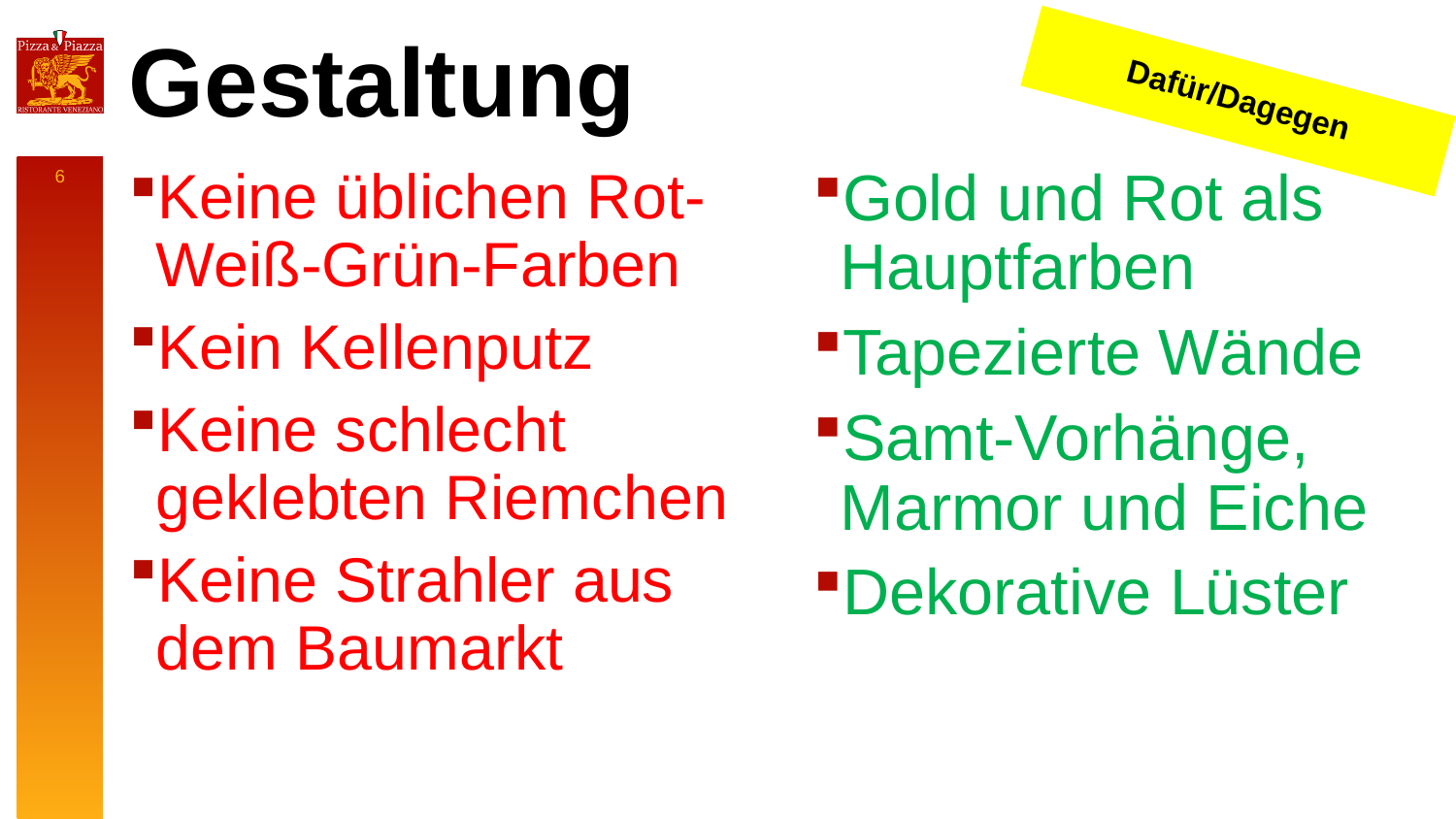

# Gestaltung
Dafür/Dagegen
6
Keine üblichen Rot-Weiß-Grün-Farben
Kein Kellenputz
Keine schlecht geklebten Riemchen
Keine Strahler aus dem Baumarkt
Gold und Rot als Hauptfarben
Tapezierte Wände
Samt-Vorhänge, Marmor und Eiche
Dekorative Lüster